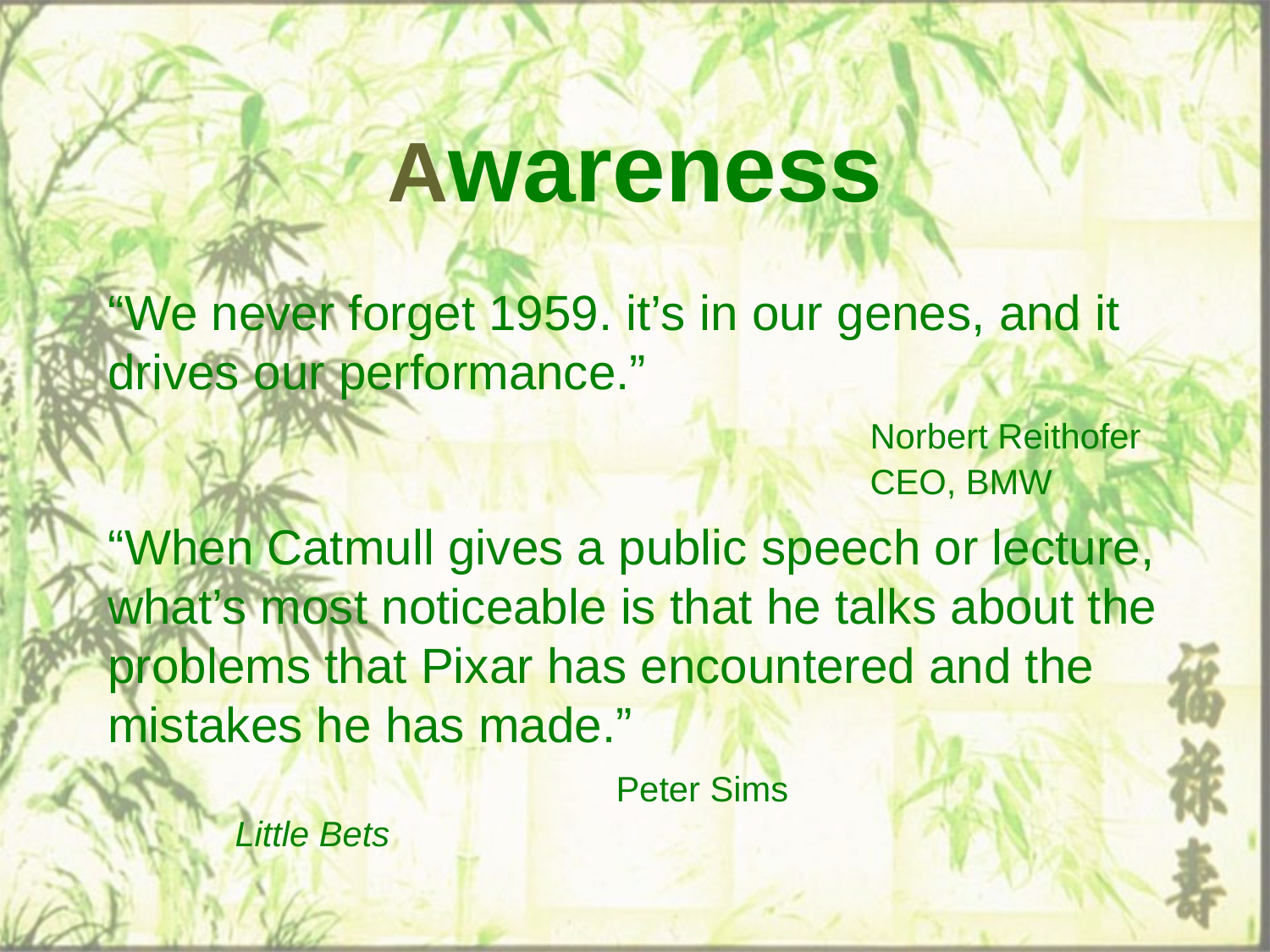

# Awareness
“We never forget 1959. it’s in our genes, and it drives our performance.”
						Norbert Reithofer
						CEO, BMW
“When Catmull gives a public speech or lecture, what’s most noticeable is that he talks about the problems that Pixar has encountered and the mistakes he has made.”
				Peter Sims
	Little Bets